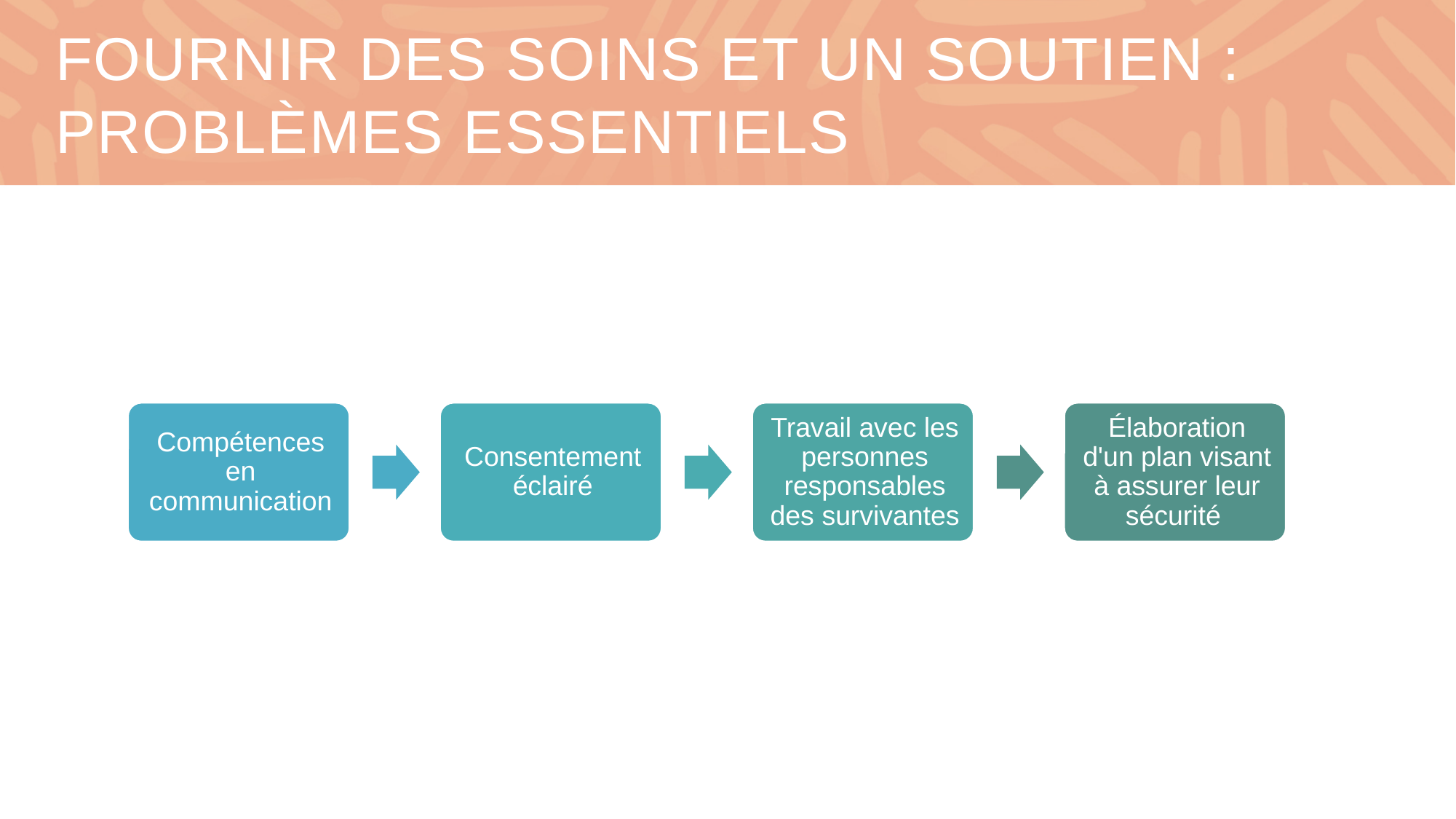

Fournir des soins et un soutien : problèmes essentiels
Compétences en communication
Consentement éclairé
Travail avec les personnes responsables des survivantes
Élaboration d'un plan visant à assurer leur sécurité